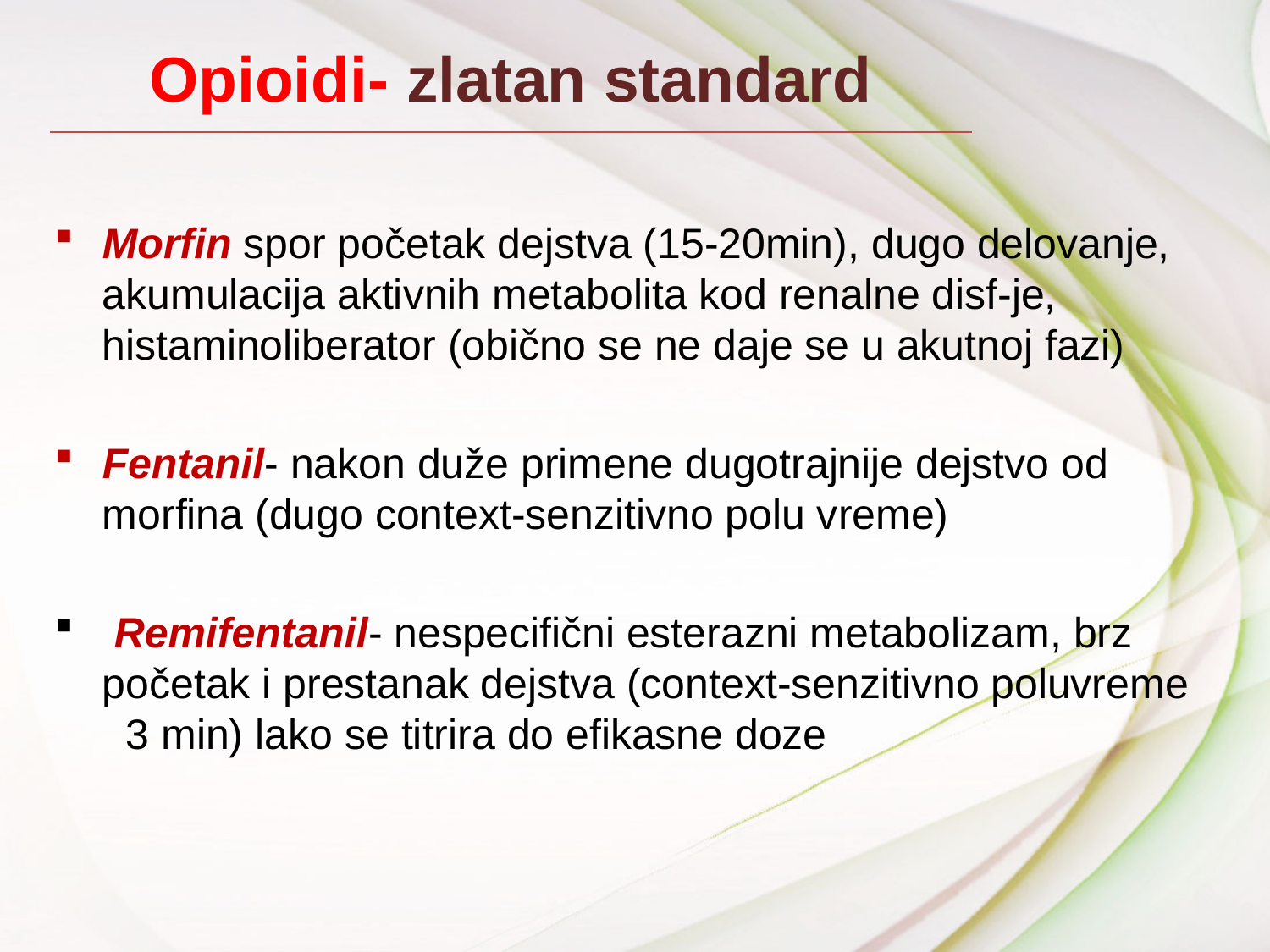

Opioidi- zlatan standard

Morfin spor početak dejstva (15-20min), dugo delovanje, akumulacija aktivnih metabolita kod renalne disf-je,           histaminoliberator (obično se ne daje se u akutnoj fazi)

Fentanil- nakon duže primene dugotrajnije dejstvo od      morfina (dugo context-senzitivno polu vreme)

 Remifentanil- nespecifični esterazni metabolizam, brz početak i prestanak dejstva (context-senzitivno poluvreme    3 min) lako se titrira do efikasne doze